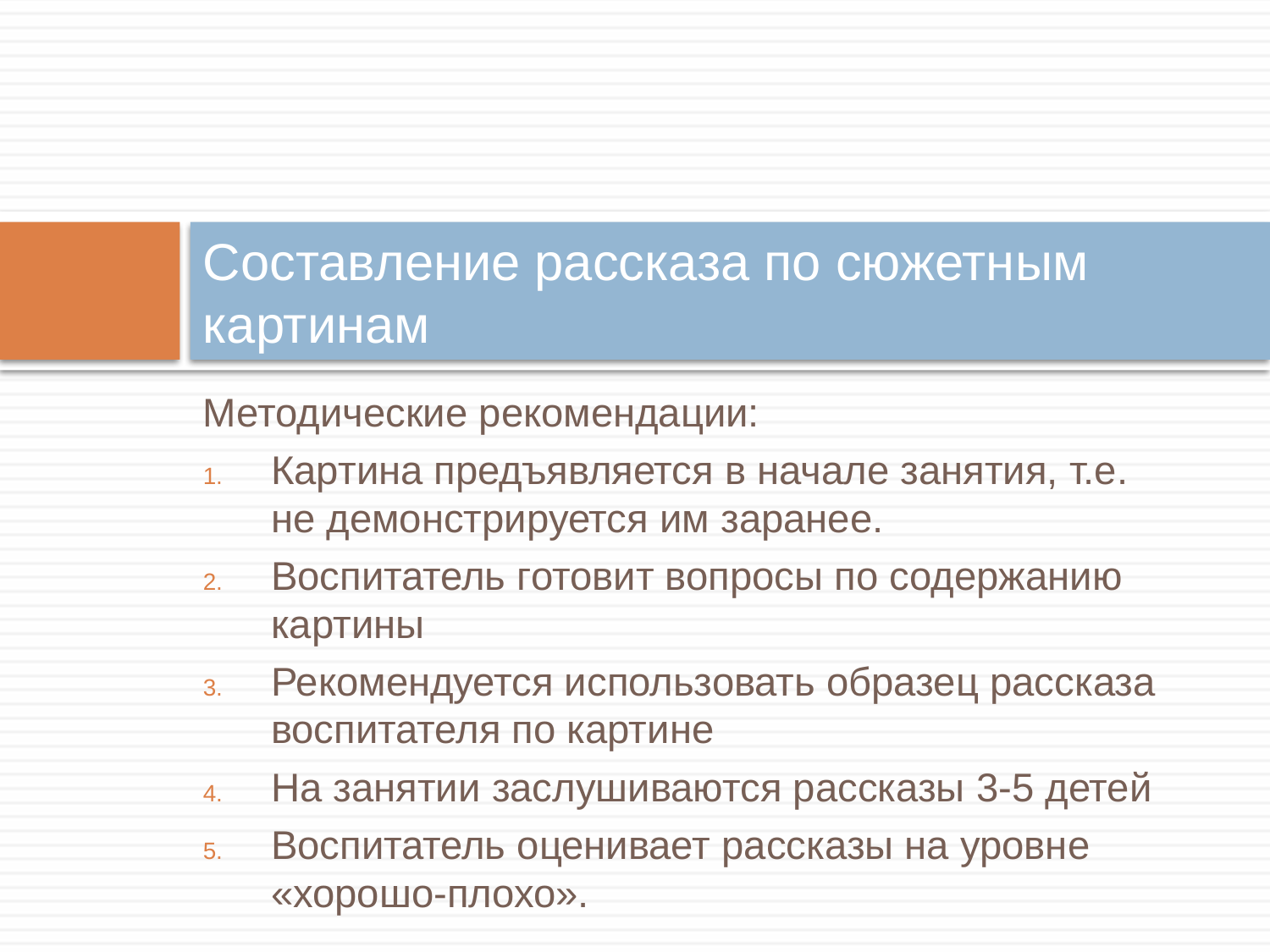

# Составление рассказа по сюжетным картинам
Методические рекомендации:
Картина предъявляется в начале занятия, т.е. не демонстрируется им заранее.
Воспитатель готовит вопросы по содержанию картины
Рекомендуется использовать образец рассказа воспитателя по картине
На занятии заслушиваются рассказы 3-5 детей
Воспитатель оценивает рассказы на уровне «хорошо-плохо».